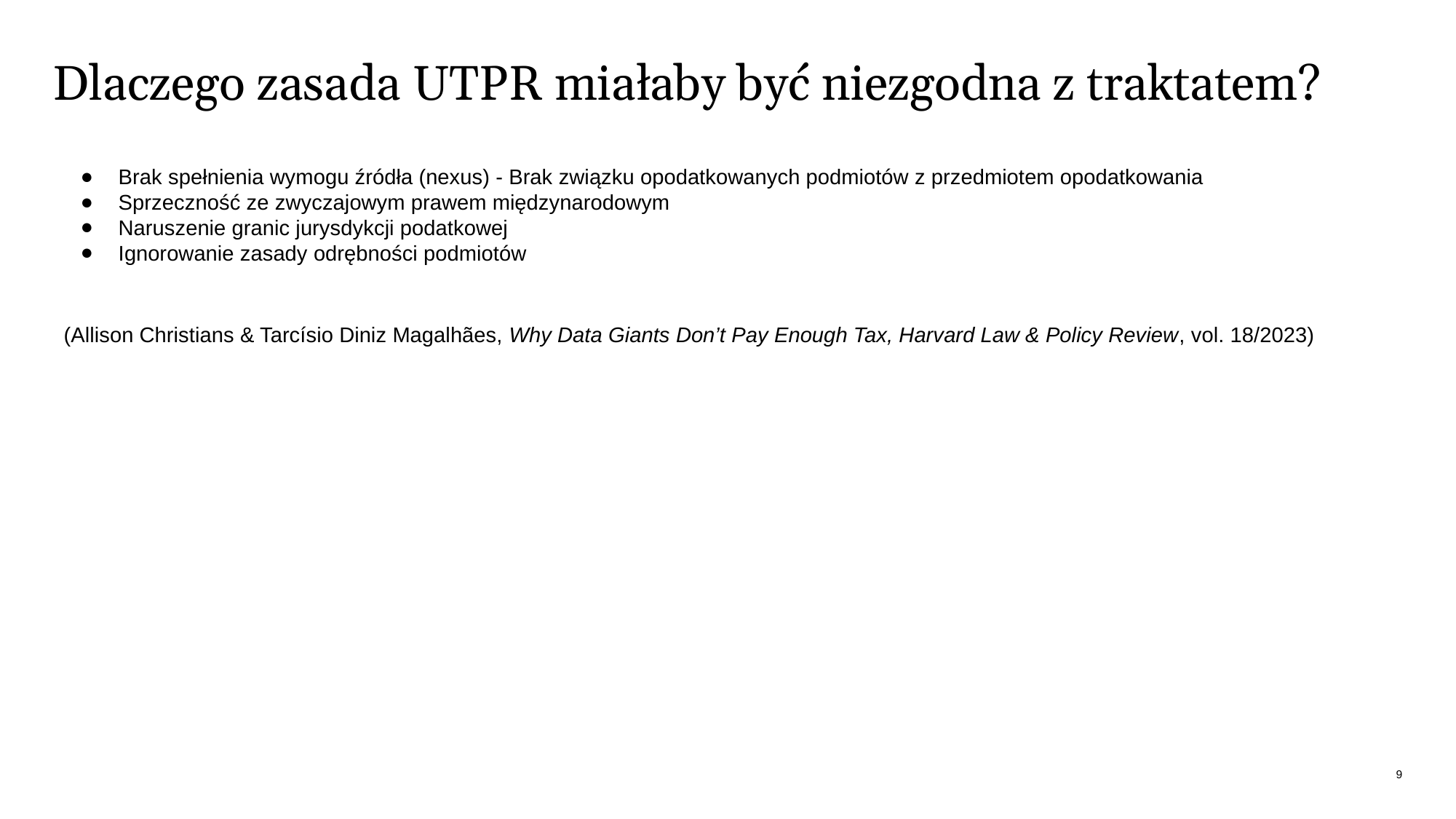

# Dlaczego zasada UTPR miałaby być niezgodna z traktatem?
Brak spełnienia wymogu źródła (nexus) - Brak związku opodatkowanych podmiotów z przedmiotem opodatkowania
Sprzeczność ze zwyczajowym prawem międzynarodowym
Naruszenie granic jurysdykcji podatkowej
Ignorowanie zasady odrębności podmiotów

(Allison Christians & Tarcísio Diniz Magalhães, Why Data Giants Don’t Pay Enough Tax, Harvard Law & Policy Review, vol. 18/2023)

9